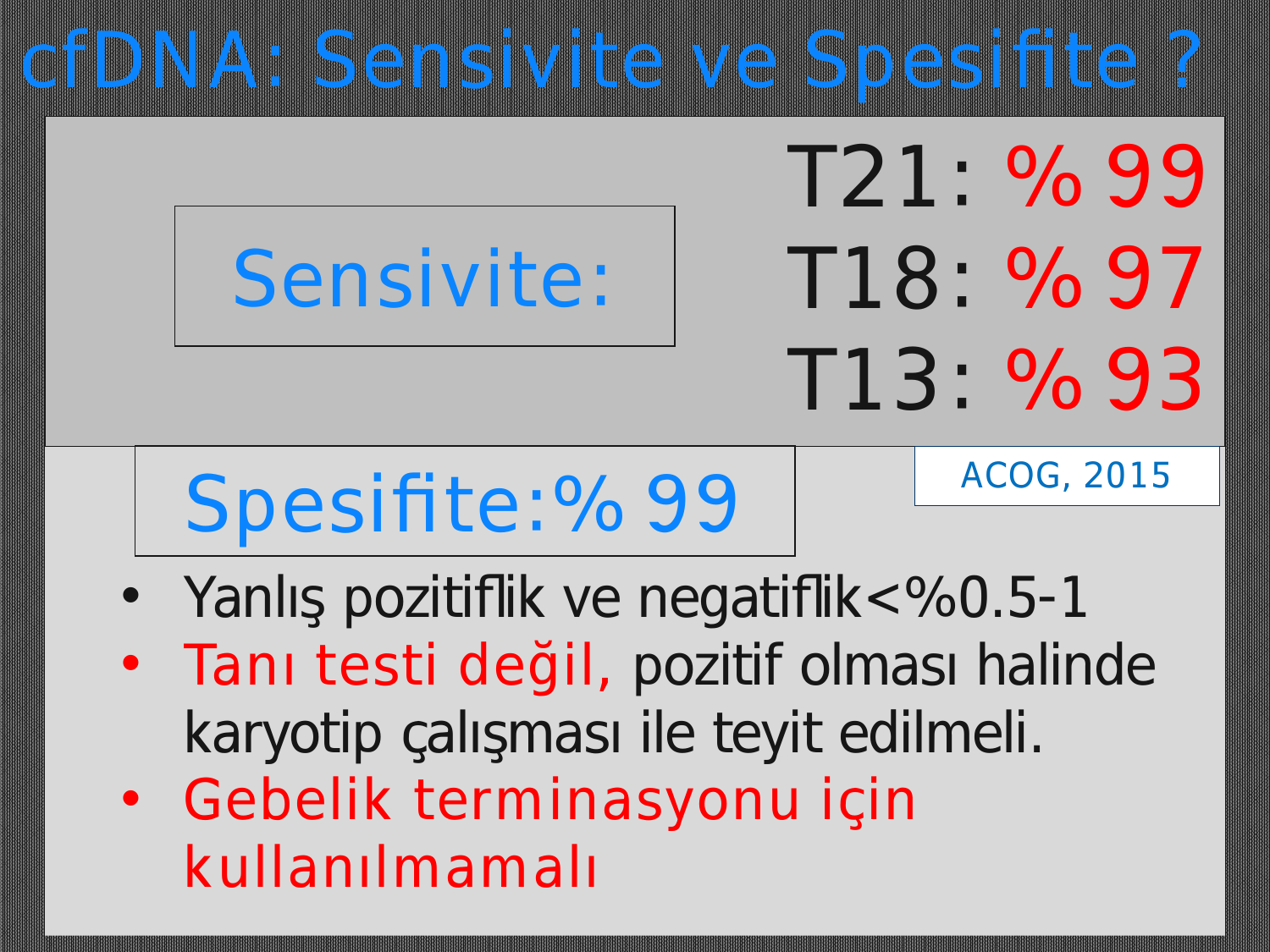

# cfDNA: Sensivite ve Spesifite ?
T21: %99
T18: %97
T13: %93
Sensivite:

Yanlış pozitiflik ve negatiflik<%0.5-1
Tanı testi değil, pozitif olması halinde karyotip çalışması ile teyit edilmeli.
Gebelik terminasyonu için kullanılmamalı
Spesifite:%99
ACOG, 2015